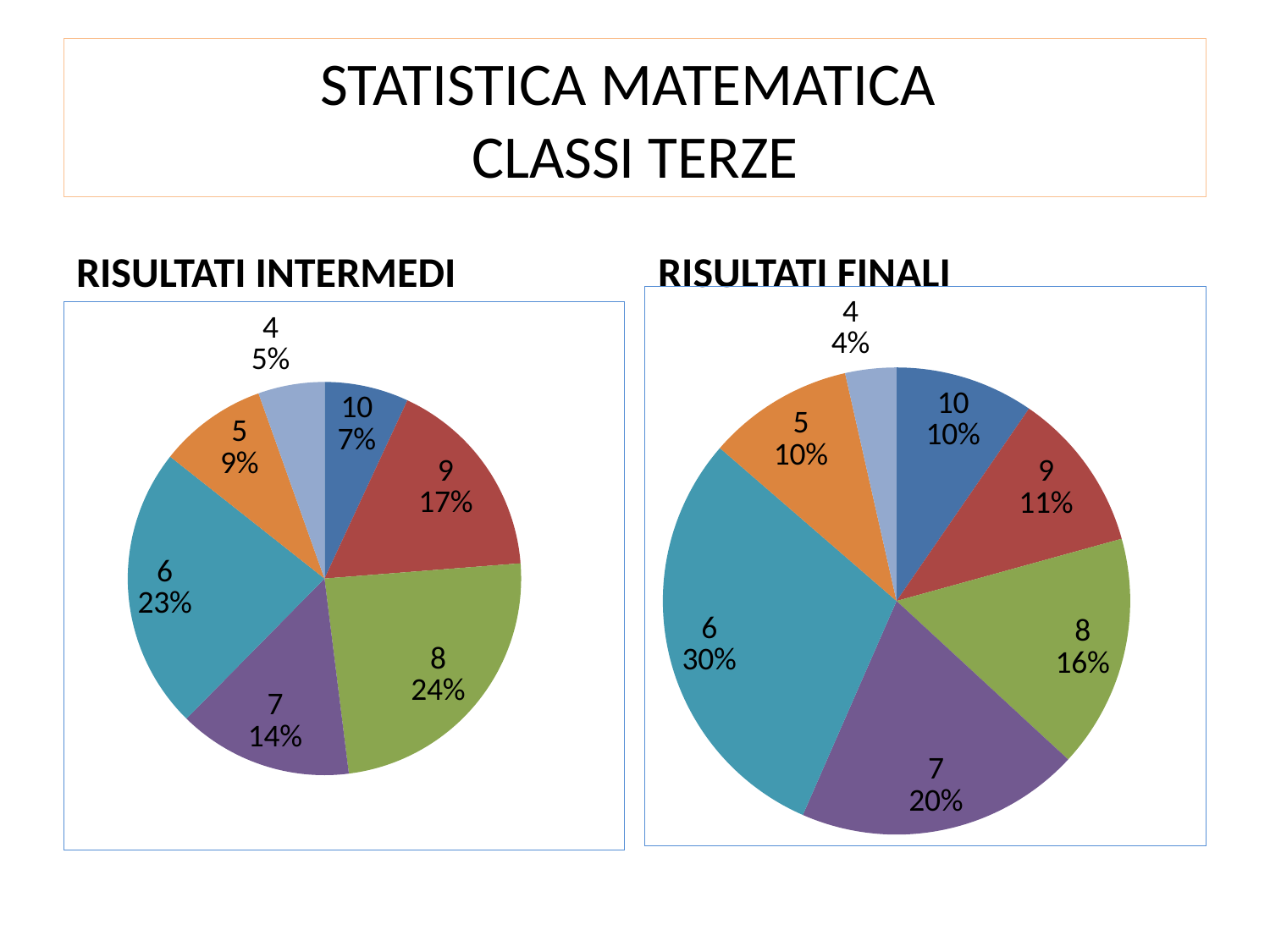

# STATISTICA MATEMATICA CLASSI TERZE
RISULTATI INTERMEDI
RISULTATI FINALI

### Chart

| Category | C.TERZE |
|---|---|
| 10 | 19.0 |
| 9 | 22.0 |
| 8 | 32.0 |
| 7 | 39.0 |
| 6 | 59.0 |
| 5 | 20.0 |
| 4 | 7.0 |

### Chart

| Category | C.TERZE |
|---|---|
| 10 | 14.0 |
| 9 | 34.0 |
| 8 | 49.0 |
| 7 | 29.0 |
| 6 | 47.0 |
| 5 | 18.0 |
| 4 | 11.0 |